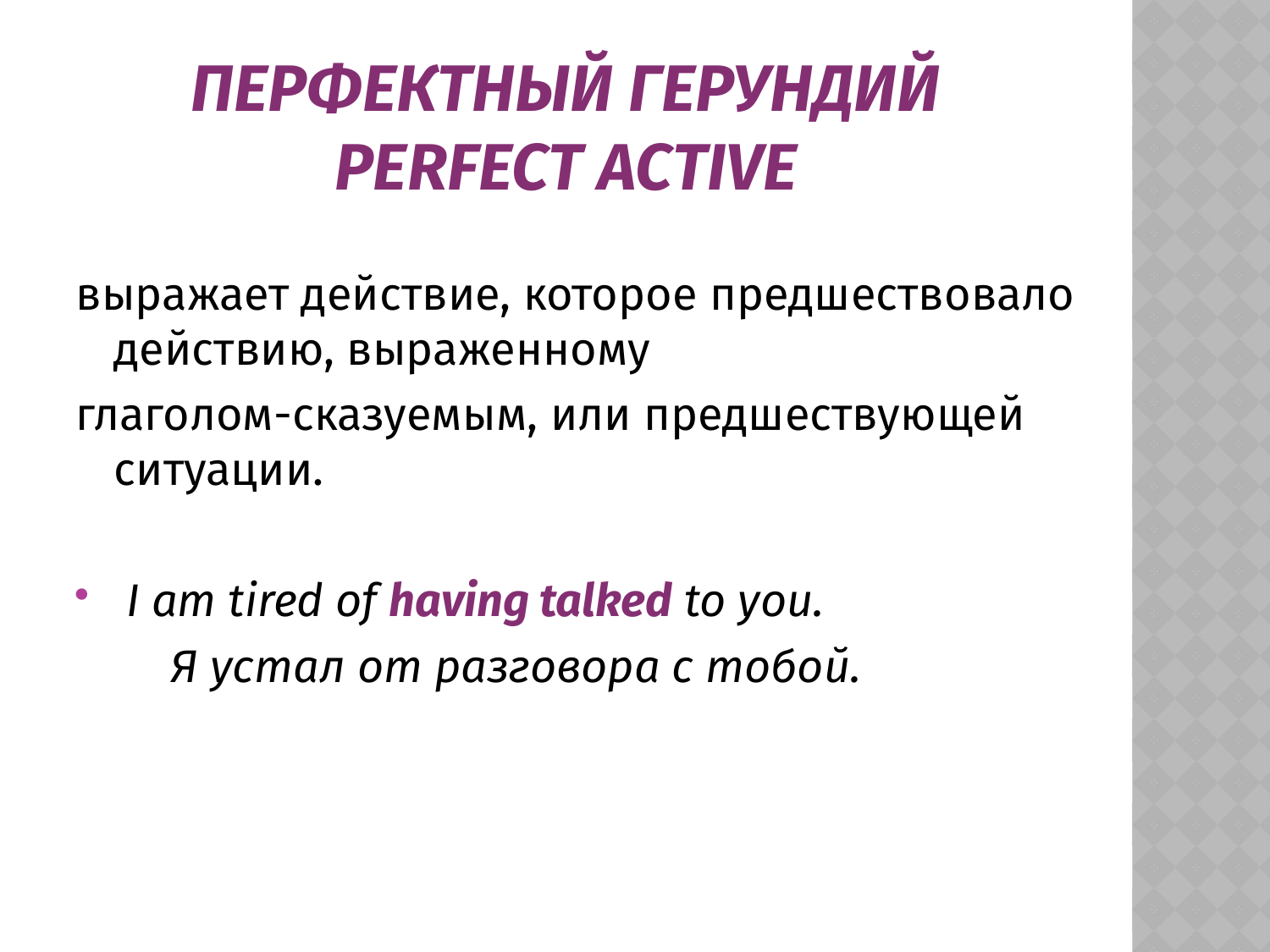

# Перфектный герундий Perfect active
выражает действие, которое предшествовало действию, выраженному
глаголом-сказуемым, или предшествующей ситуации.

 I am tired of having talked to you.
        Я устал от разговора с тобой.